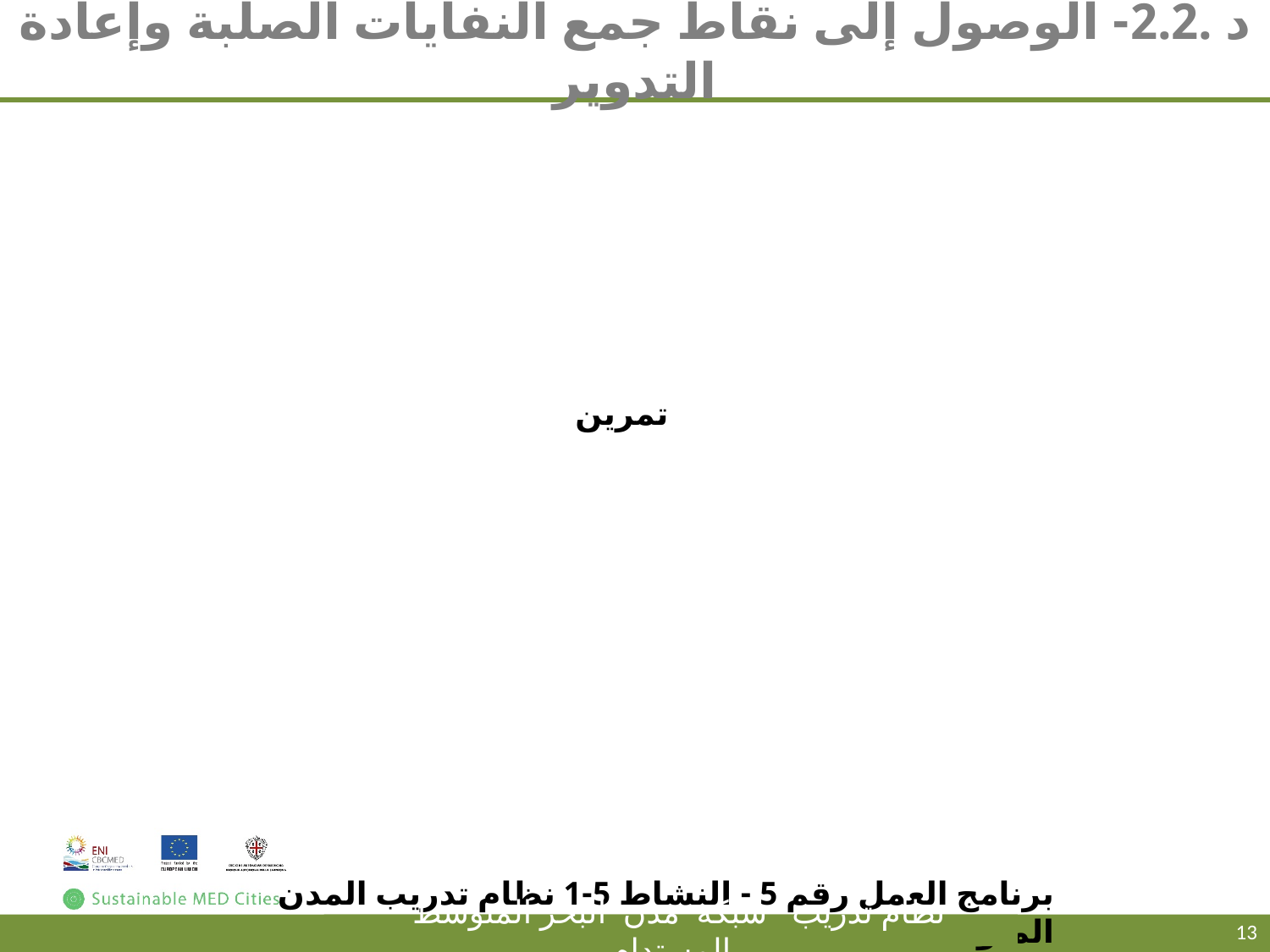

# د .2.2- الوصول إلى نقاط جمع النفايات الصلبة وإعادة التدوير

تمرين

برنامج العمل رقم 5 - النشاط 5-1 نظام تدريب المدن المتوسطة المستدامة
13
نظام تدريب   شبكة  مدن  البحر المتوسط   المستدام